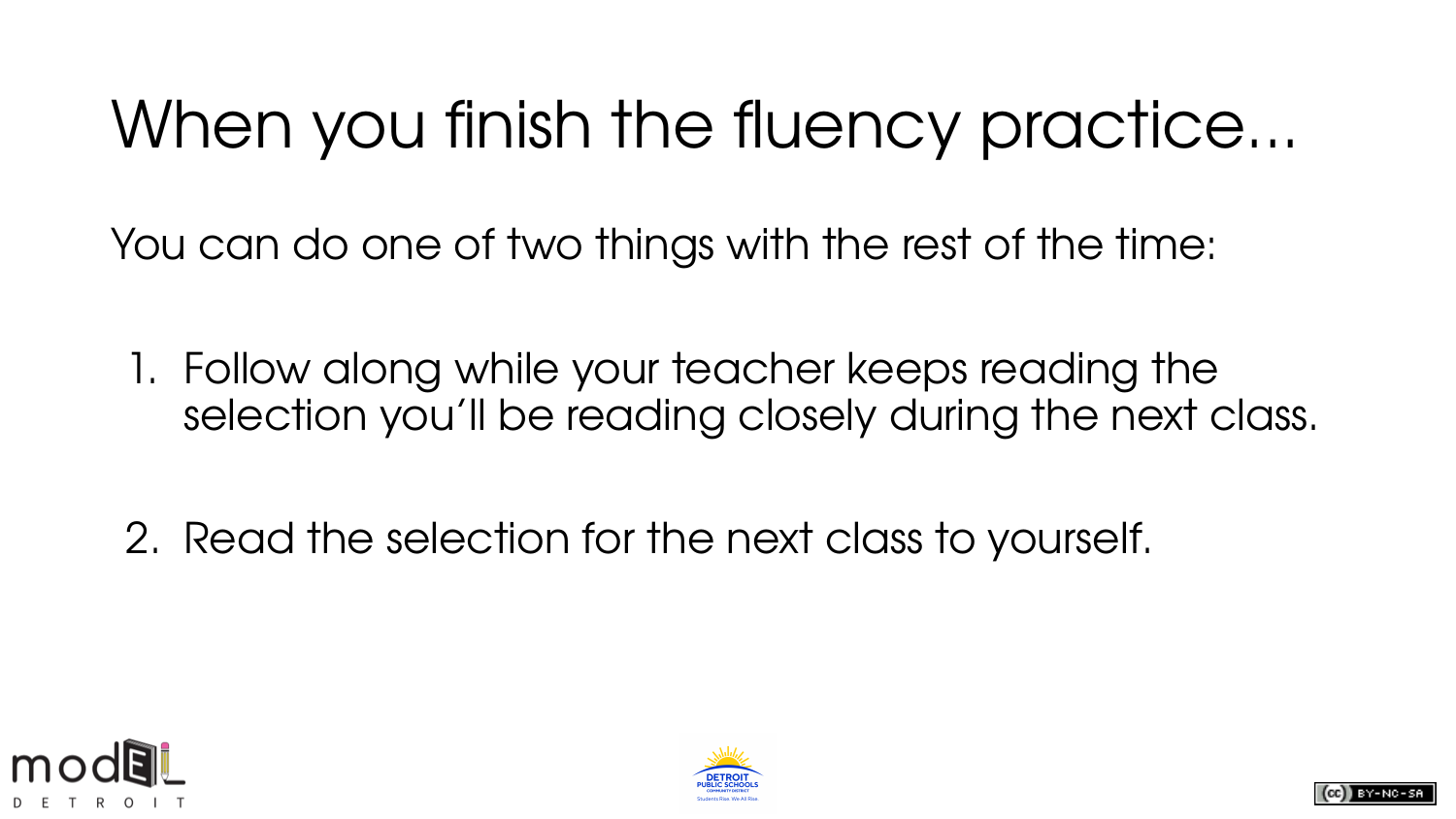

# When you finish the fluency practice...
You can do one of two things with the rest of the time:

Follow along while your teacher keeps reading the selection you’ll be reading closely during the next class.

Read the selection for the next class to yourself.